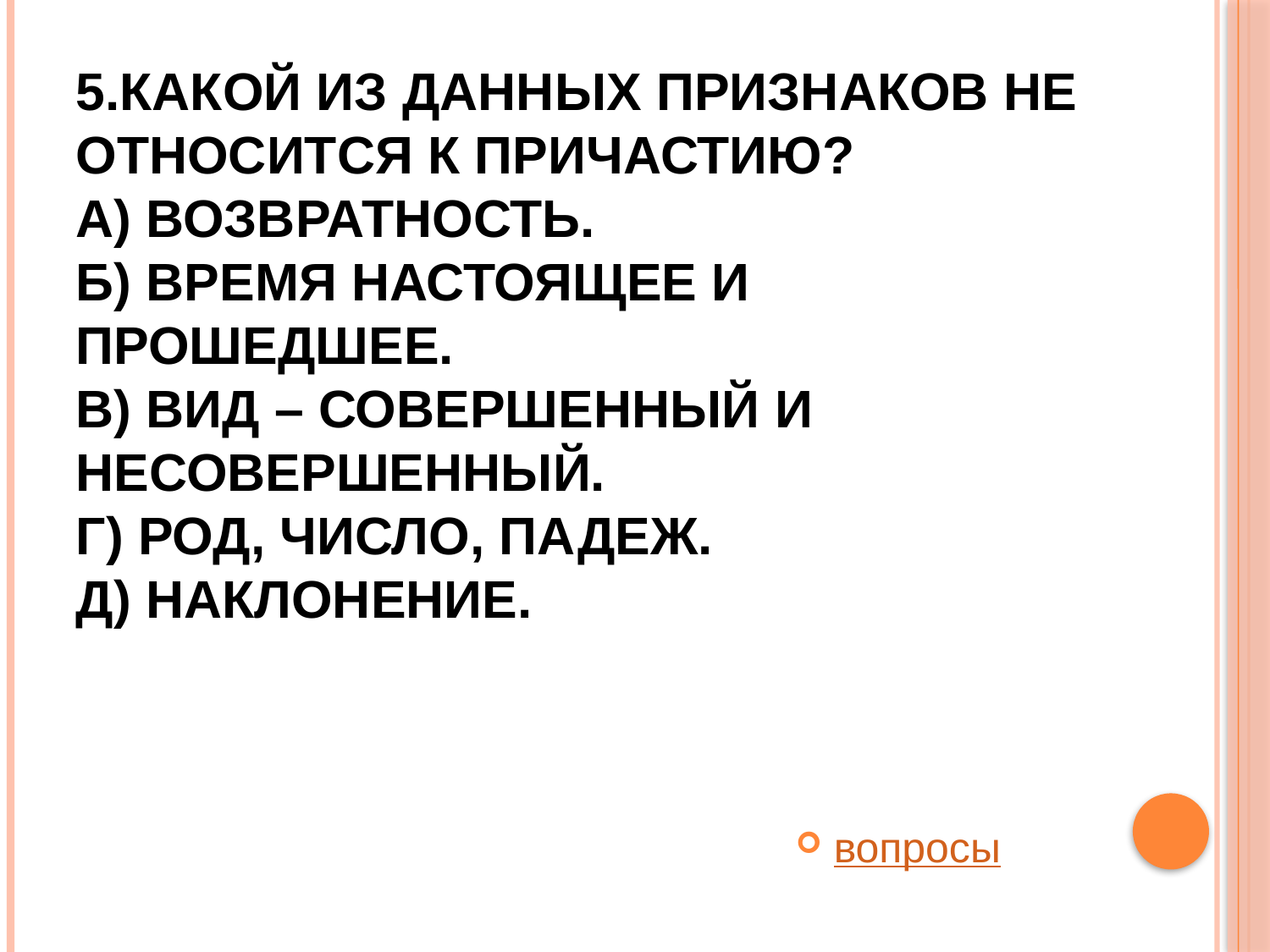

# 5.Какой из данных признаков не относится к причастию? А) возвратность. Б) время настоящее и прошедшее. В) вид – совершенный и несовершенный. Г) род, число, падеж. Д) наклонение.
вопросы